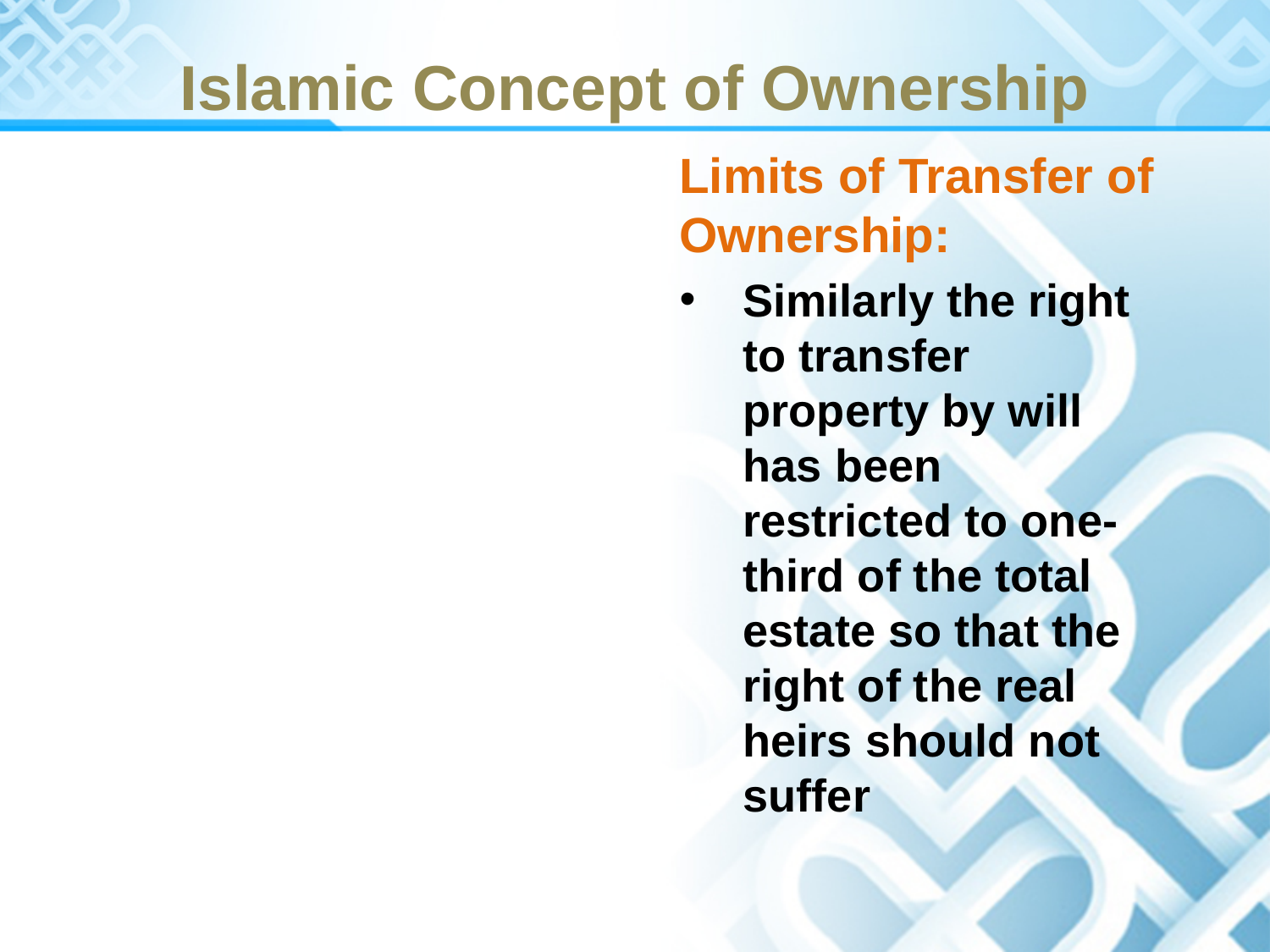

Islamic Concept of Ownership
Limits of Transfer of Ownership:
Similarly the right to transfer property by will has been restricted to one-third of the total estate so that the right of the real heirs should not suffer